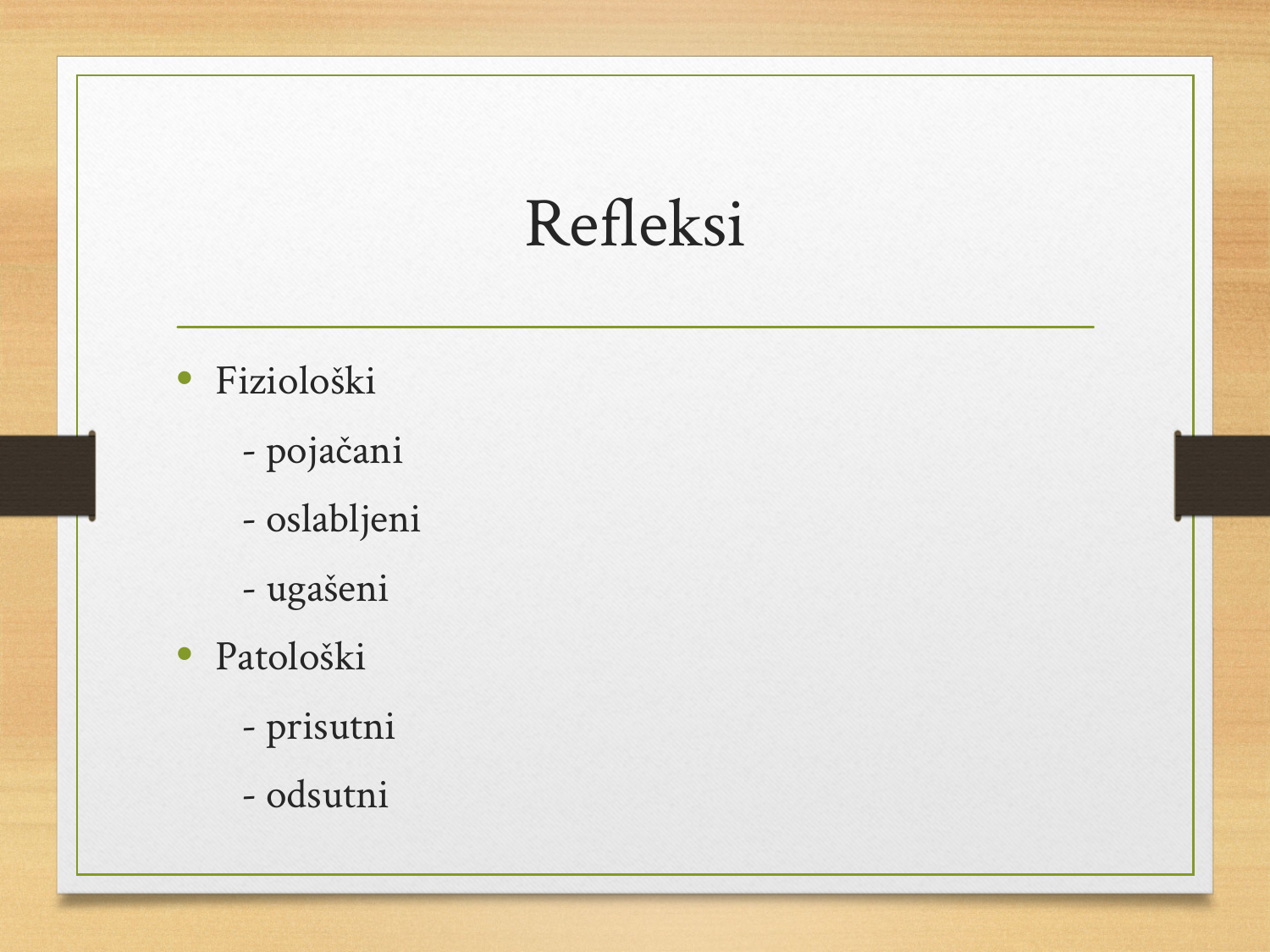

# Refleksi
Fiziološki
       - pojačani
       - oslabljeni
       - ugašeni
Patološki
       - prisutni
       - odsutni